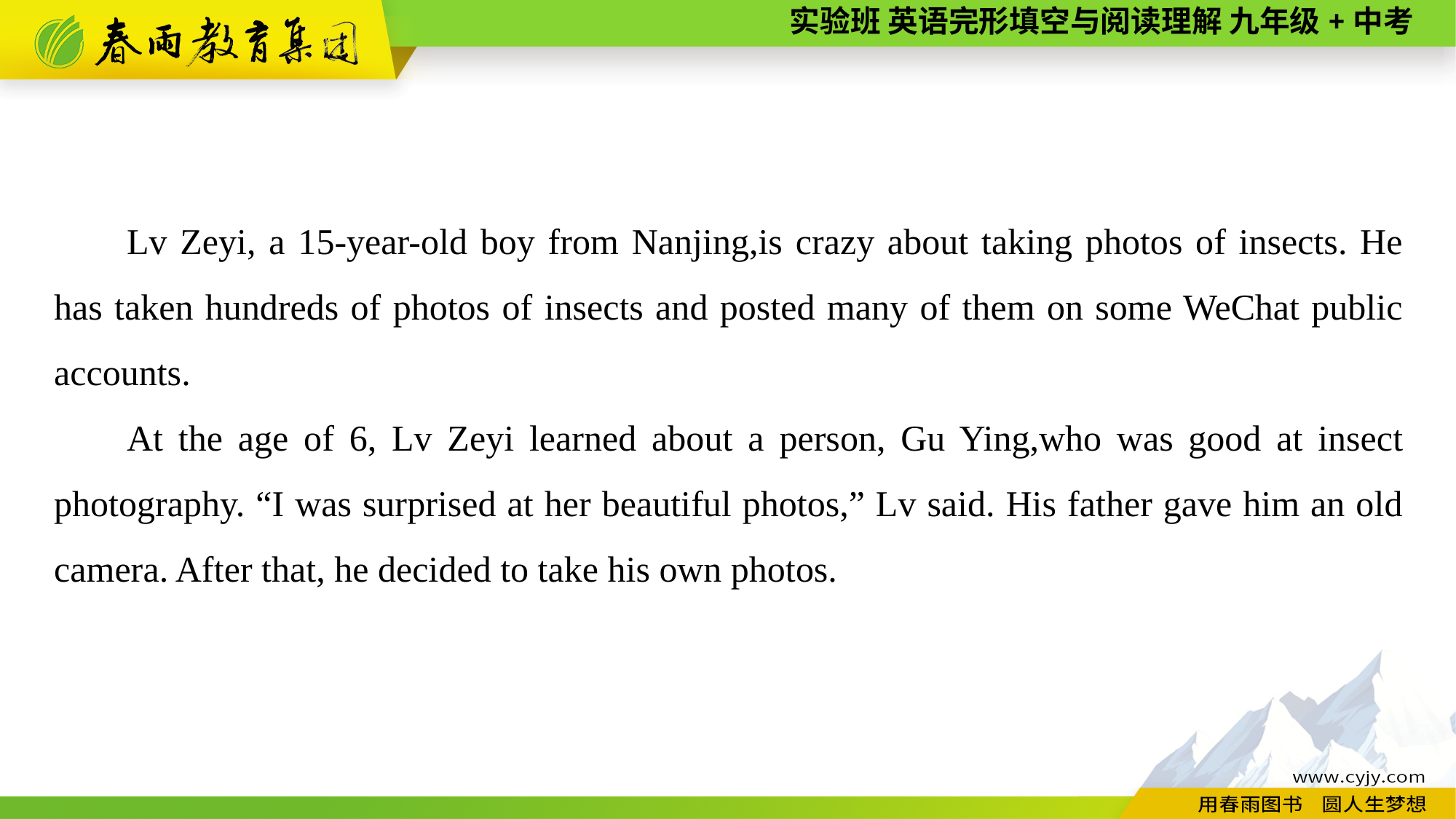

Lv Zeyi, a 15-year-old boy from Nanjing,is crazy about taking photos of insects. He has taken hundreds of photos of insects and posted many of them on some WeChat public accounts.
At the age of 6, Lv Zeyi learned about a person, Gu Ying,who was good at insect photography. “I was surprised at her beautiful photos,” Lv said. His father gave him an old camera. After that, he decided to take his own photos.